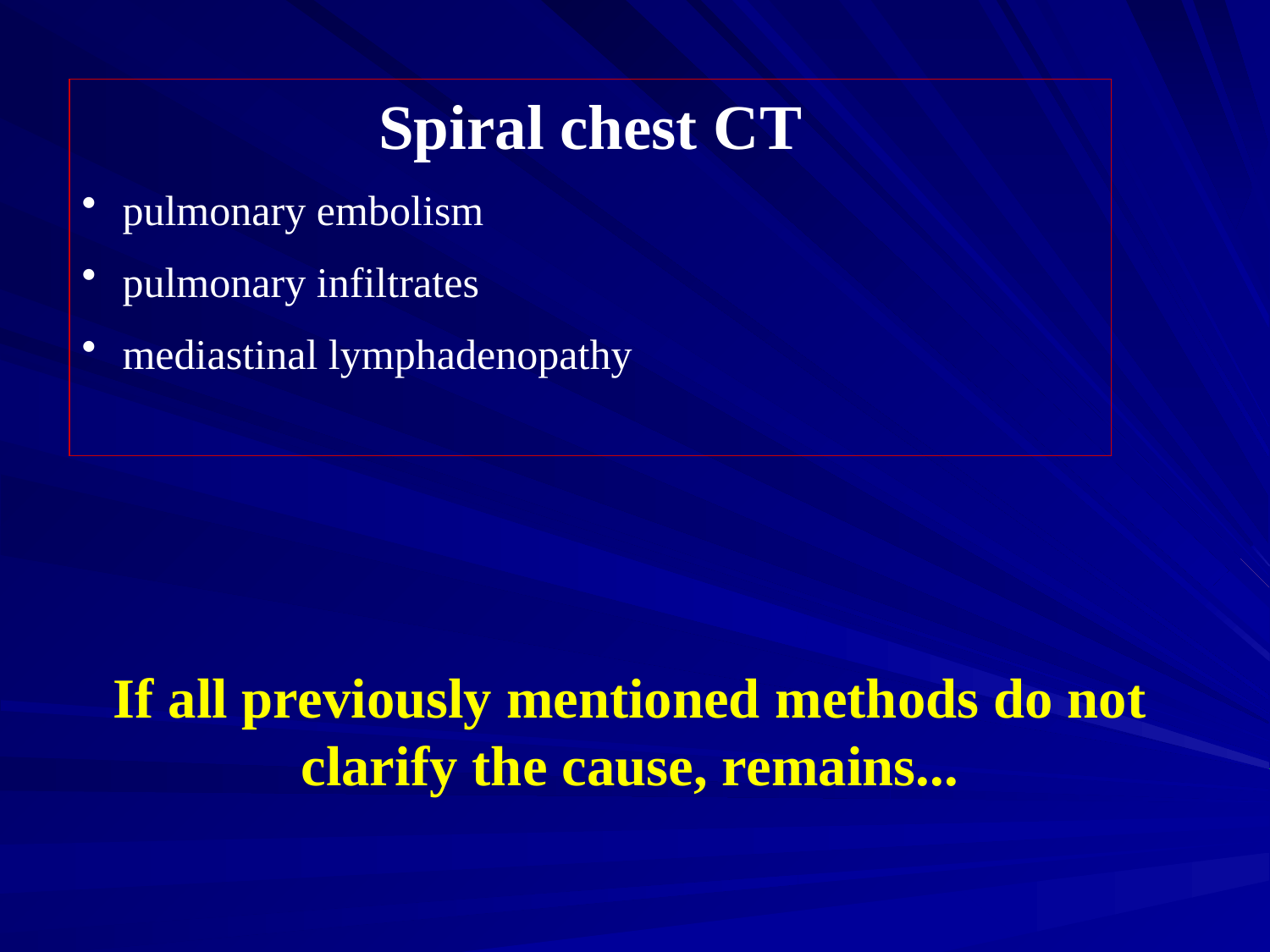

Spiral chest CT
 pulmonary embolism
 pulmonary infiltrates
 mediastinal lymphadenopathy

If all previously mentioned methods do not clarify the cause, remains...